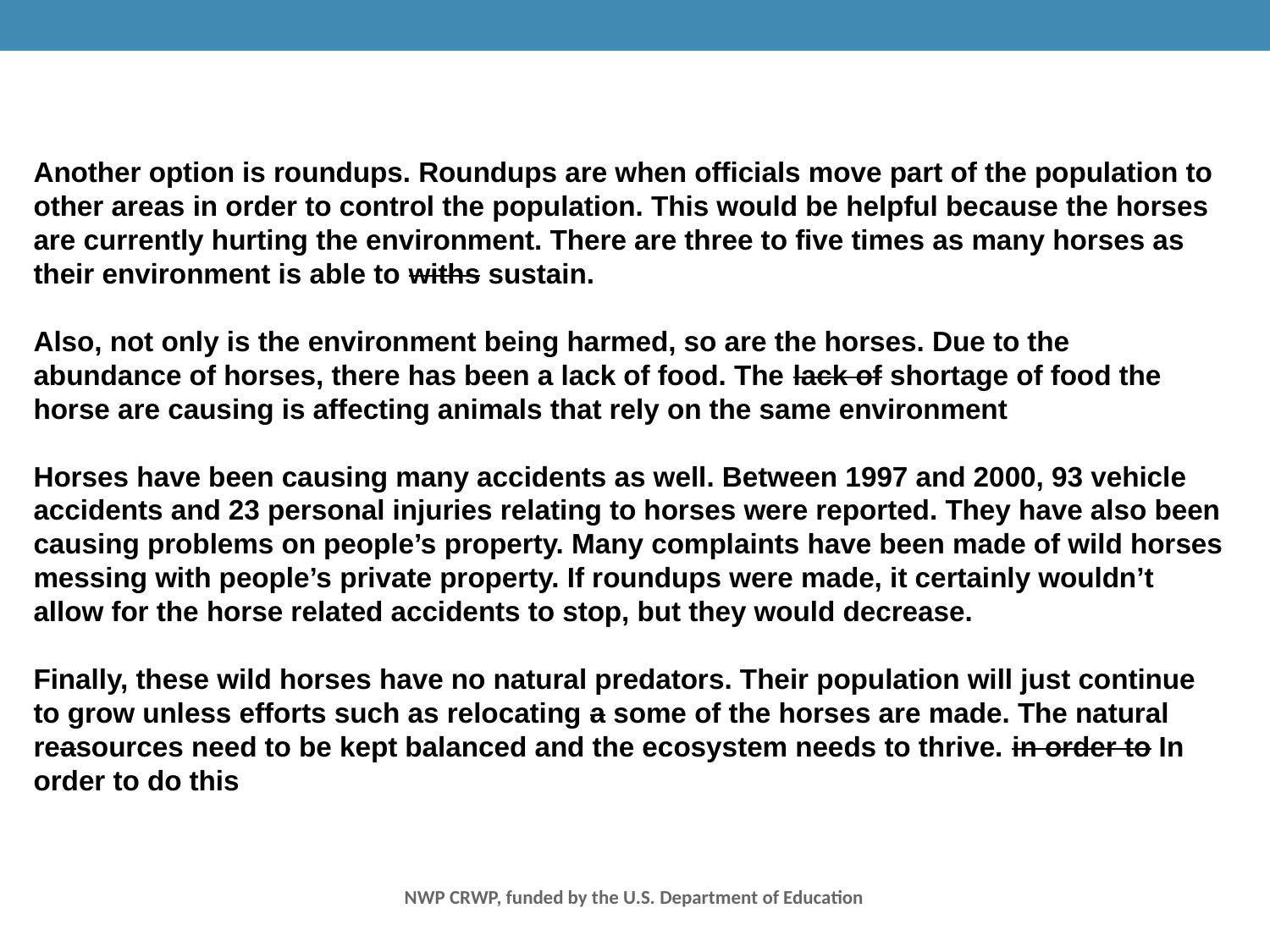

Another option is roundups. Roundups are when officials move part of the population to other areas in order to control the population. This would be helpful because the horses are currently hurting the environment. There are three to five times as many horses as their environment is able to withs sustain.

Also, not only is the environment being harmed, so are the horses. Due to the abundance of horses, there has been a lack of food. The lack of shortage of food the horse are causing is affecting animals that rely on the same environment

Horses have been causing many accidents as well. Between 1997 and 2000, 93 vehicle accidents and 23 personal injuries relating to horses were reported. They have also been causing problems on people’s property. Many complaints have been made of wild horses messing with people’s private property. If roundups were made, it certainly wouldn’t allow for the horse related accidents to stop, but they would decrease.

Finally, these wild horses have no natural predators. Their population will just continue to grow unless efforts such as relocating a some of the horses are made. The natural reasources need to be kept balanced and the ecosystem needs to thrive. in order to In order to do this
NWP CRWP, funded by the U.S. Department of Education